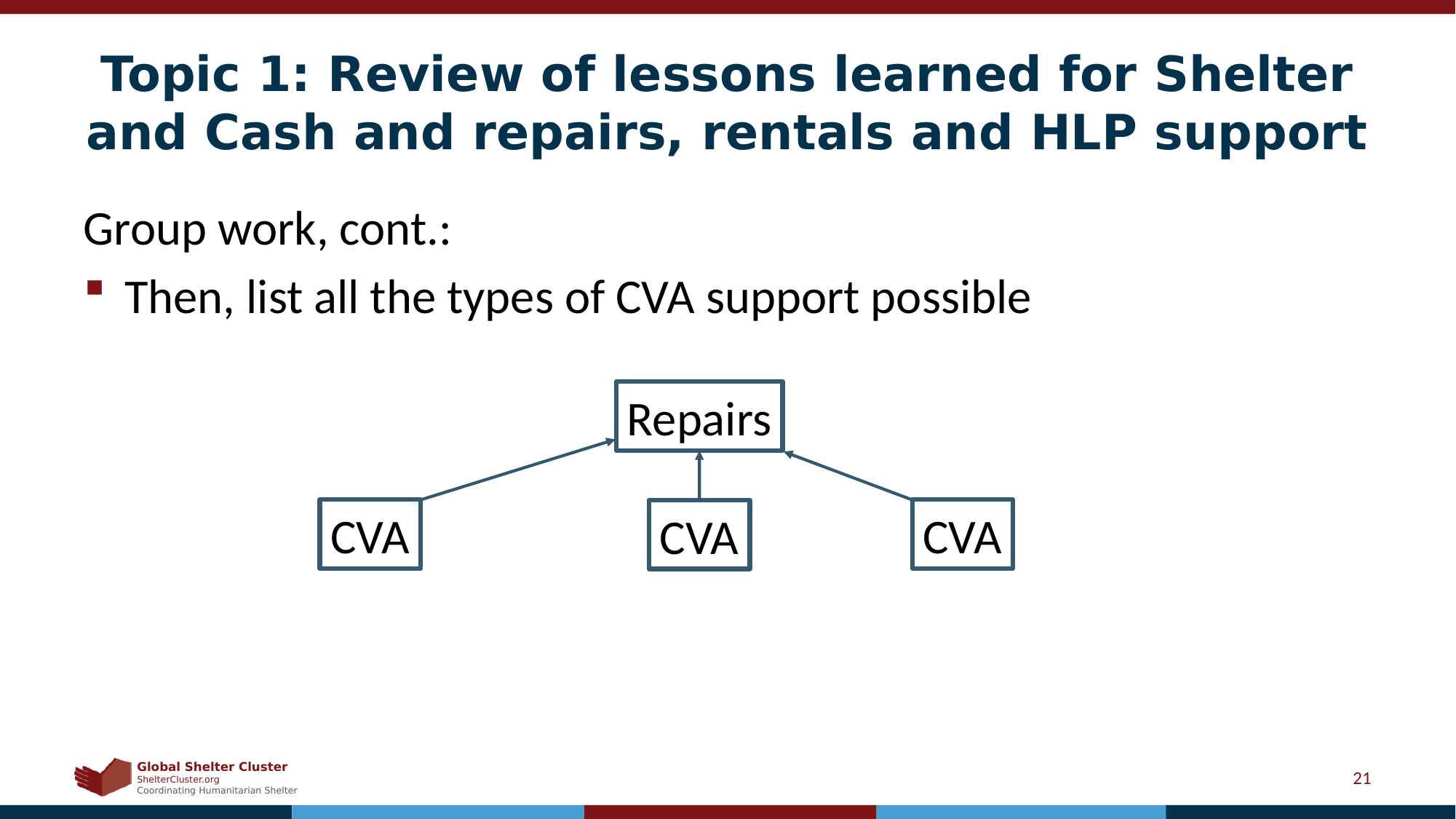

# Topic 1: Review of lessons learned for Shelter and Cash and repairs, rentals and HLP support
Group work, cont.:
Then, list all the types of CVA support possible

Repairs
CVA
CVA
CVA
21